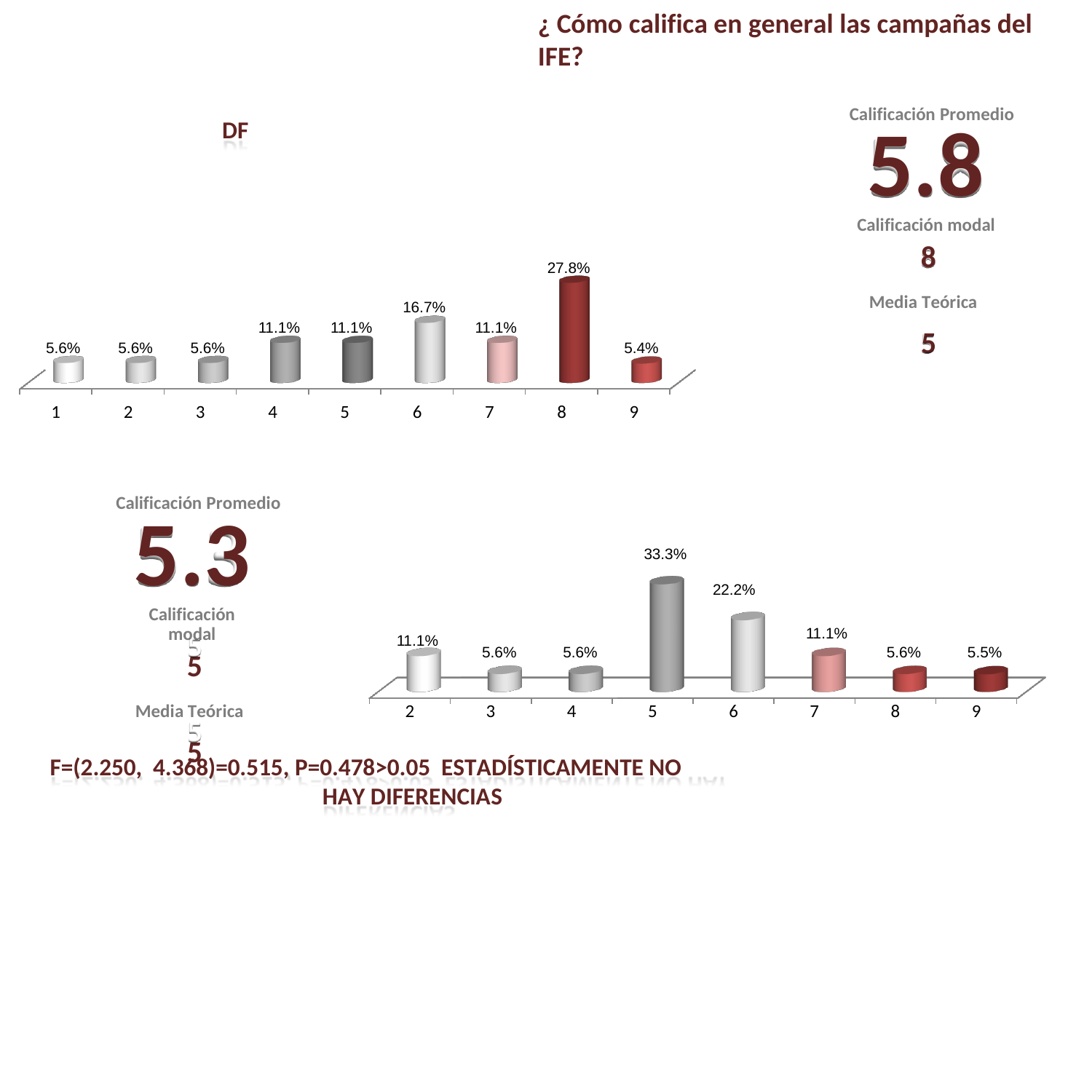

¿ Cómo califica en general las campañas del IFE?

Calificación Promedio
5.8
Calificación modal
DF

8

Media Teórica
27.8%
16.7%

11.1%
11.1%
11.1%
5
5.6%
5.6%
5.6%
5.4%

1
2
3
4
5
6
7
8
9

Calificación Promedio
5.3
Calificación modal
5

Media Teórica

5

33.3%
22.2%

11.1%
11.1%
|  | 5.6% | 5.6% |  |  |  | 5.6% | 5.5% |
| --- | --- | --- | --- | --- | --- | --- | --- |
| 2 | 3 | 4 | 5 | 6 | 7 | 8 | 9 |

F=(2.250,  4.368)=0.515, P=0.478>0.05  ESTADÍSTICAMENTE NO HAY DIFERENCIAS